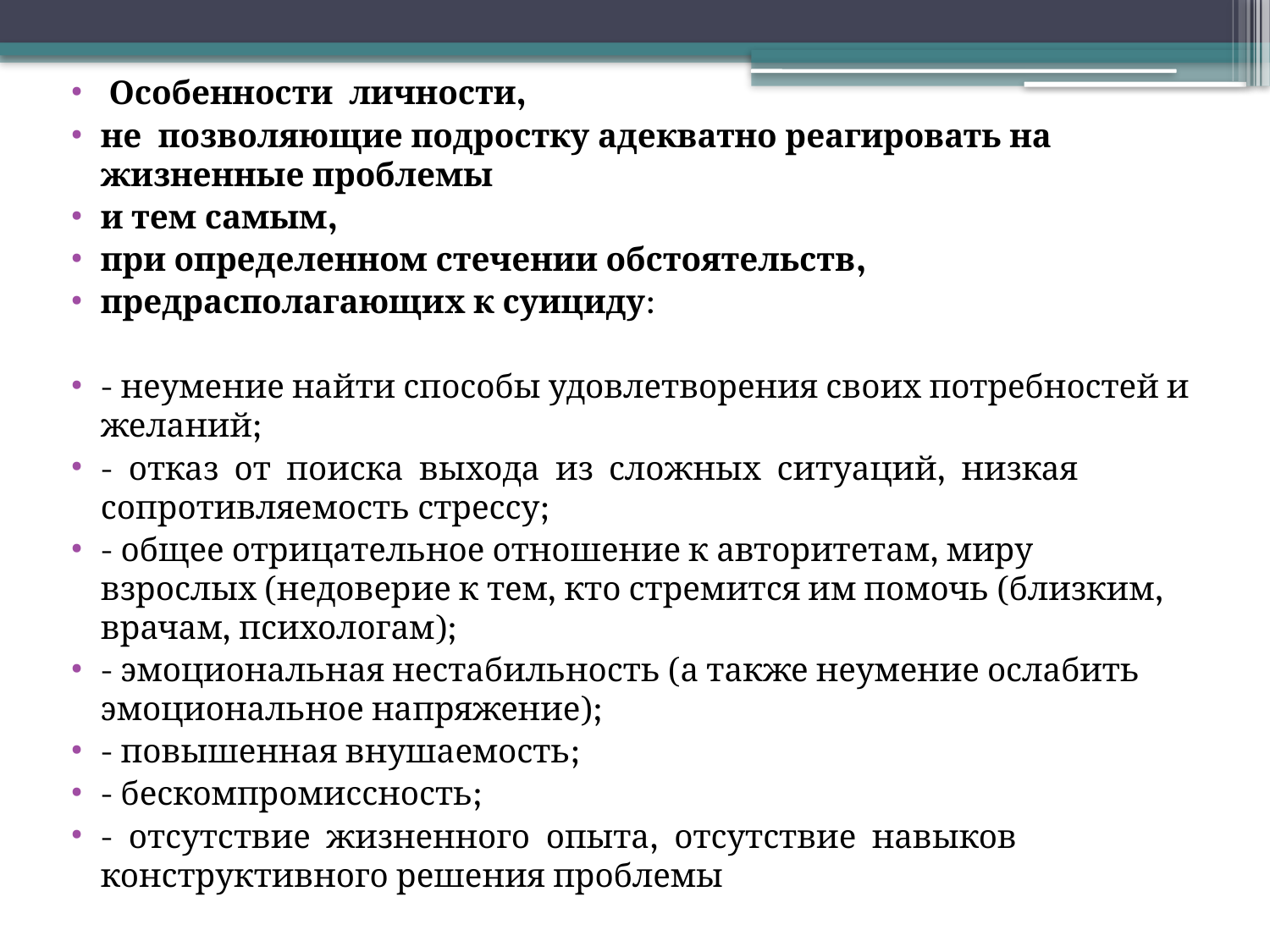

Особенности  личности,
не  позволяющие подростку адекватно реагировать на жизненные проблемы
и тем самым,
при определенном стечении обстоятельств,
предрасполагающих к суициду:

- неумение найти способы удовлетворения своих потребностей и желаний;
-  отказ  от  поиска  выхода  из  сложных  ситуаций,  низкая  сопротивляемость стрессу;
- общее отрицательное отношение к авторитетам, миру взрослых (недоверие к тем, кто стремится им помочь (близким, врачам, психологам);
- эмоциональная нестабильность (а также неумение ослабить эмоциональное напряжение);
- повышенная внушаемость;
- бескомпромиссность;
-  отсутствие  жизненного  опыта,  отсутствие  навыков  конструктивного решения проблемы